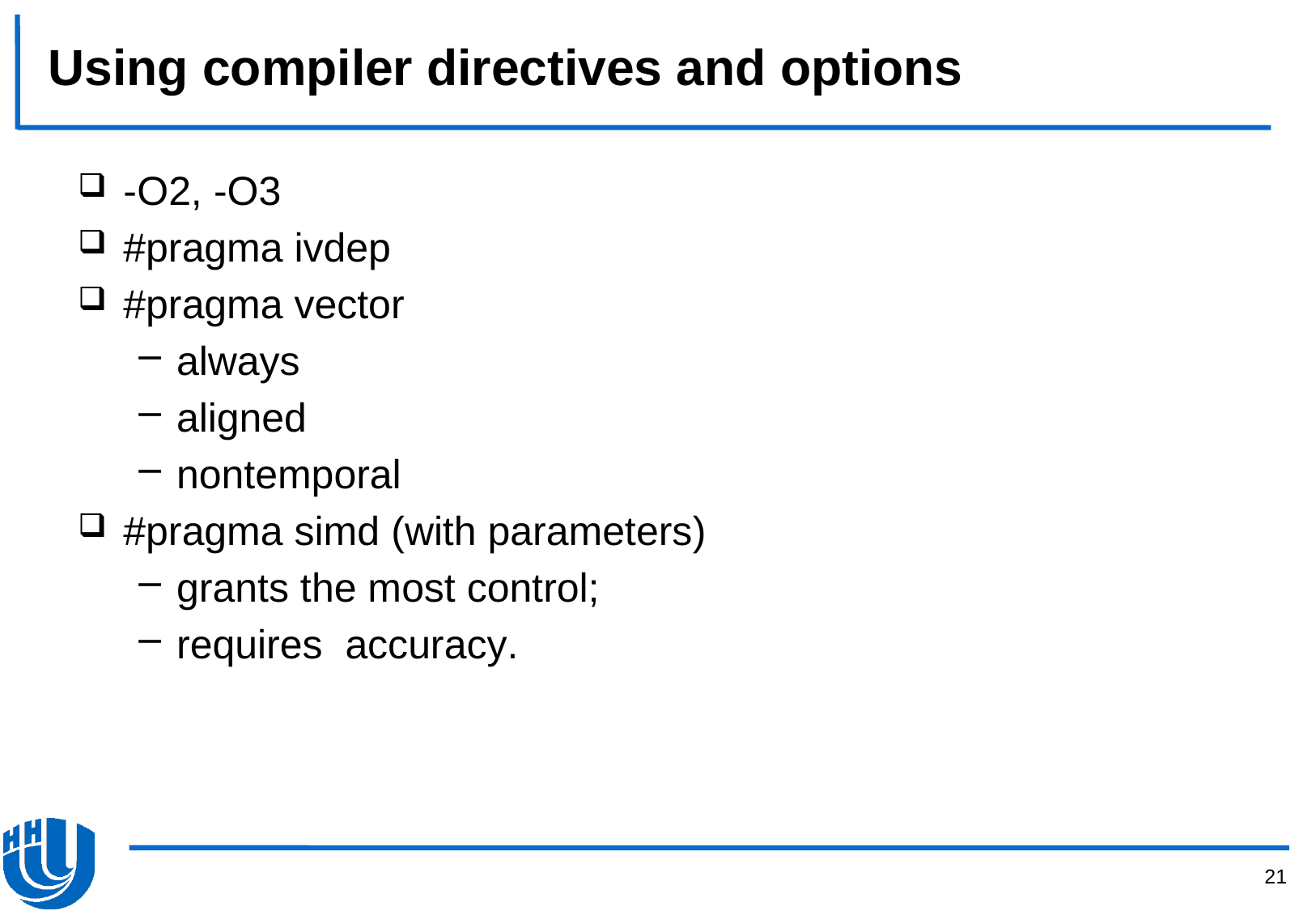

# Using compiler directives and options
-O2, -O3
#pragma ivdep
#pragma vector
always
aligned
nontemporal
#pragma simd (with parameters)
grants the most control;
requires  accuracy.